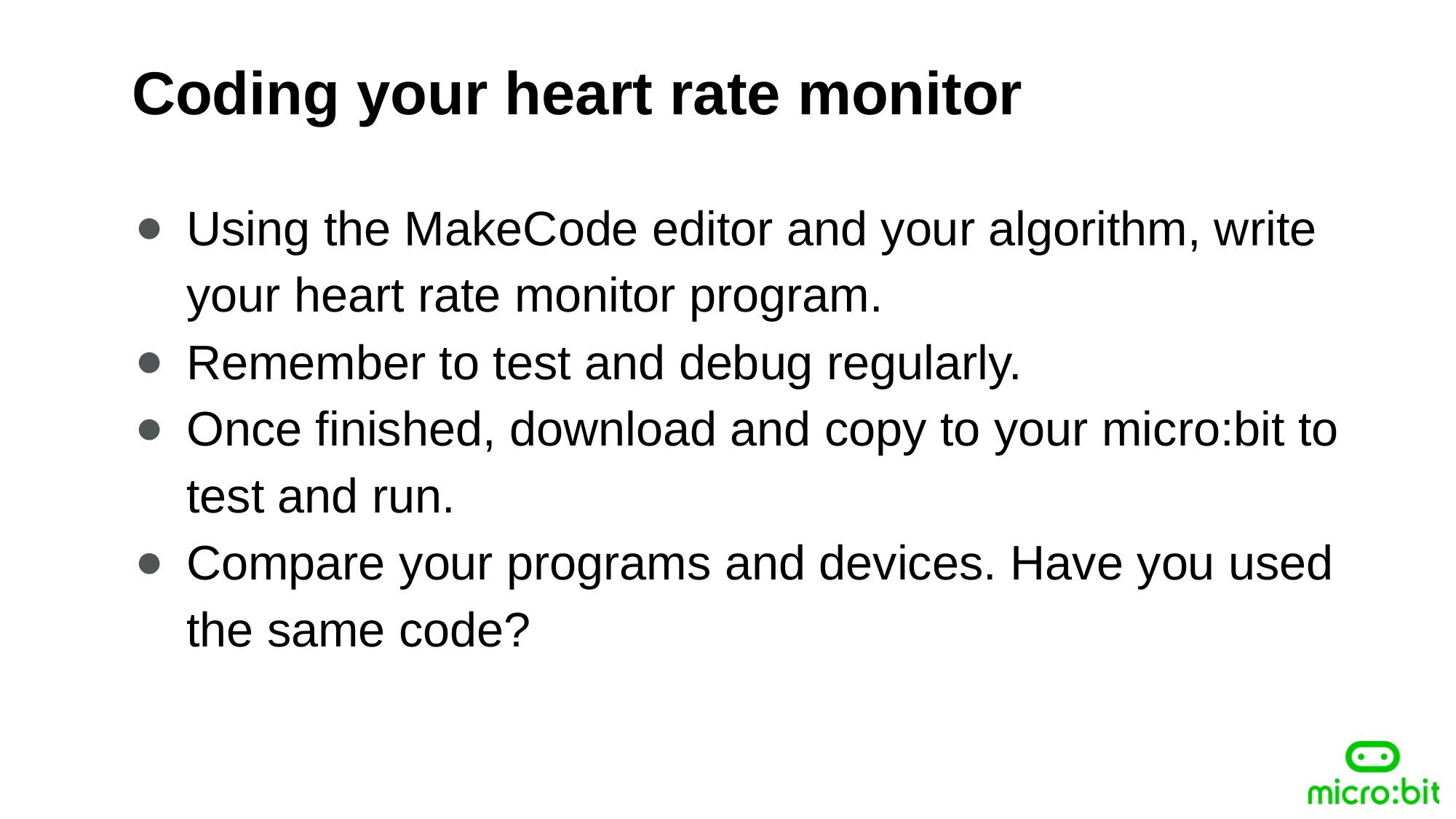

Coding your heart rate monitor

Using the MakeCode editor and your algorithm, write your heart rate monitor program.
Remember to test and debug regularly.
Once finished, download and copy to your micro:bit to test and run.
Compare your programs and devices. Have you used the same code?